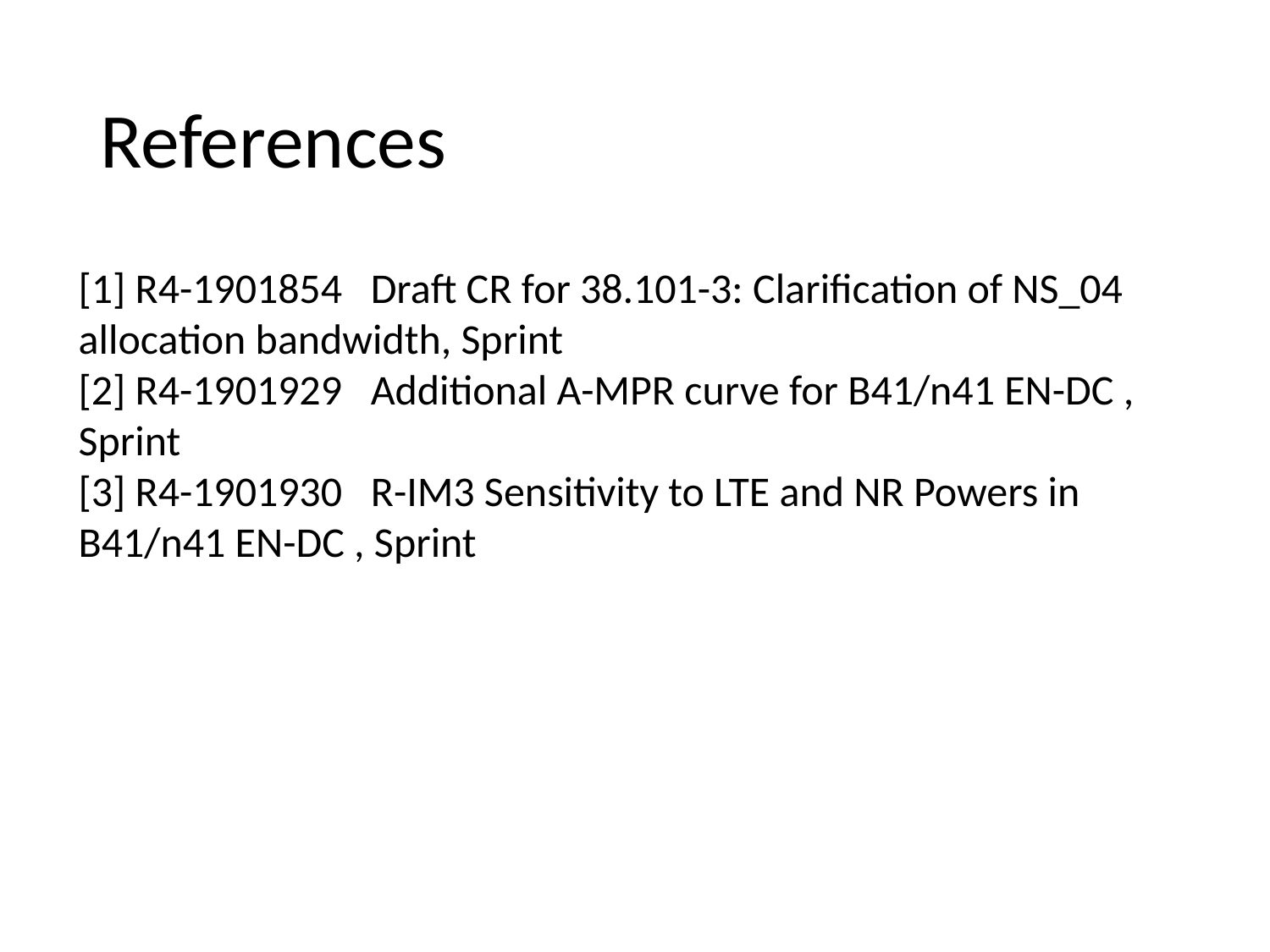

# References
[1] R4-1901854   Draft CR for 38.101-3: Clarification of NS_04 allocation bandwidth, Sprint
[2] R4-1901929   Additional A-MPR curve for B41/n41 EN-DC , Sprint
[3] R4-1901930   R-IM3 Sensitivity to LTE and NR Powers in B41/n41 EN-DC , Sprint